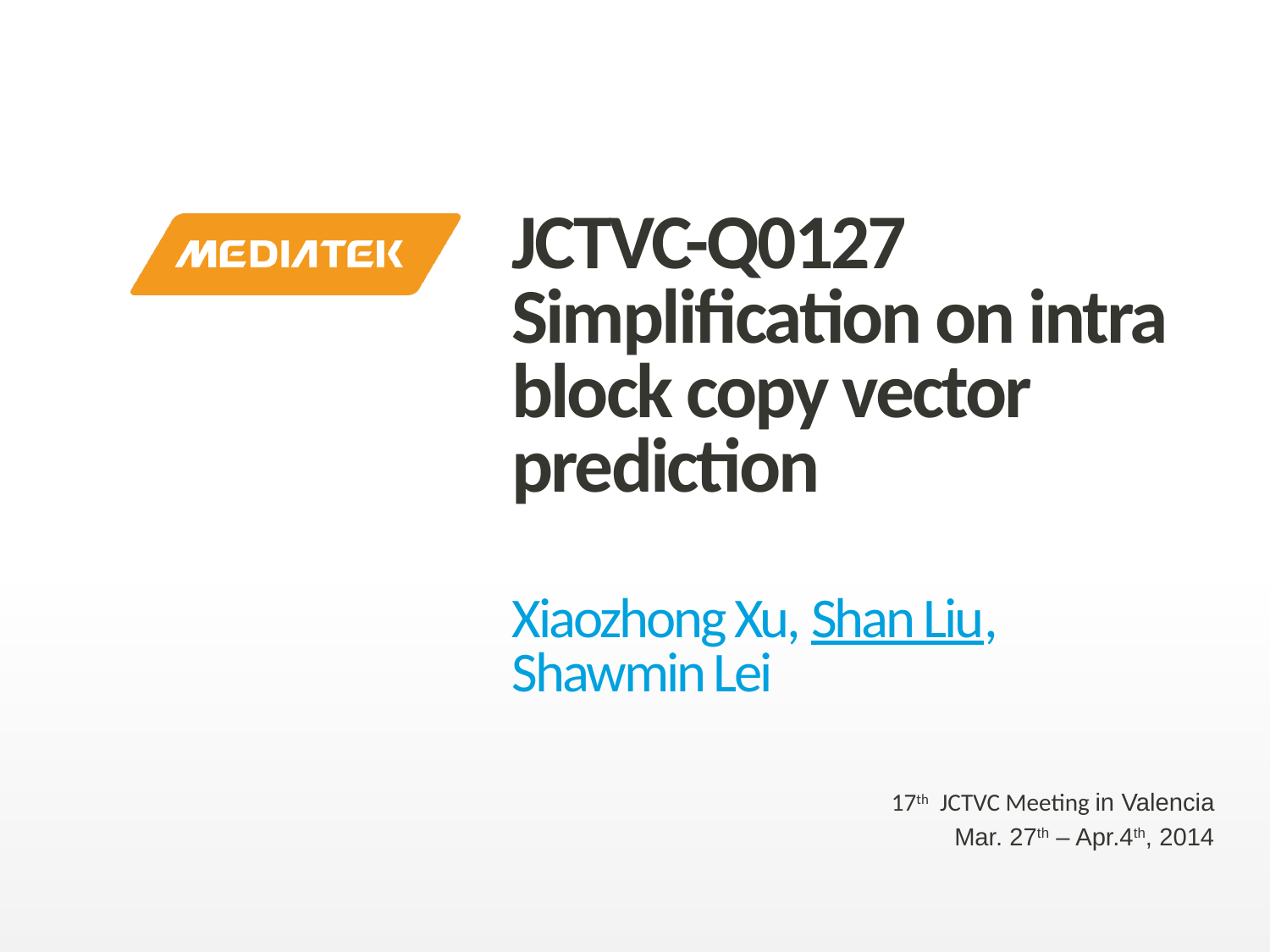

# JCTVC-Q0127 Simplification on intra block copy vector prediction
Xiaozhong Xu, Shan Liu, Shawmin Lei
17th  JCTVC Meeting in Valencia
Mar. 27th – Apr.4th, 2014